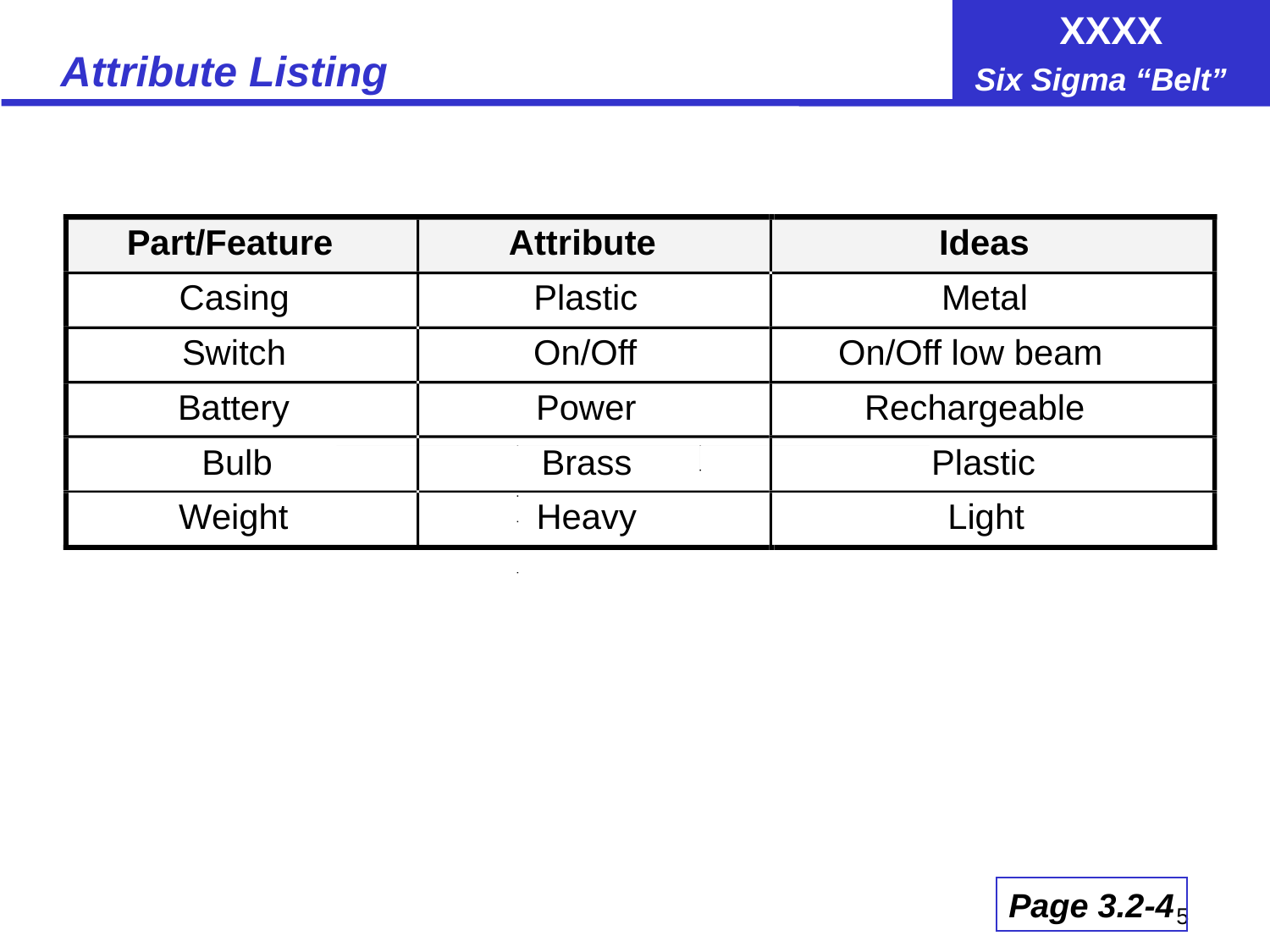

# Attribute Listing

 Part/Feature

Attribute

Ideas

Casing

Plastic

Metal

Switch

On/Off

On/Off low beam

Battery

Power

Rechargeable

Bulb

Brass

Plastic

Weight

Heavy

Light

Page 3.2-4